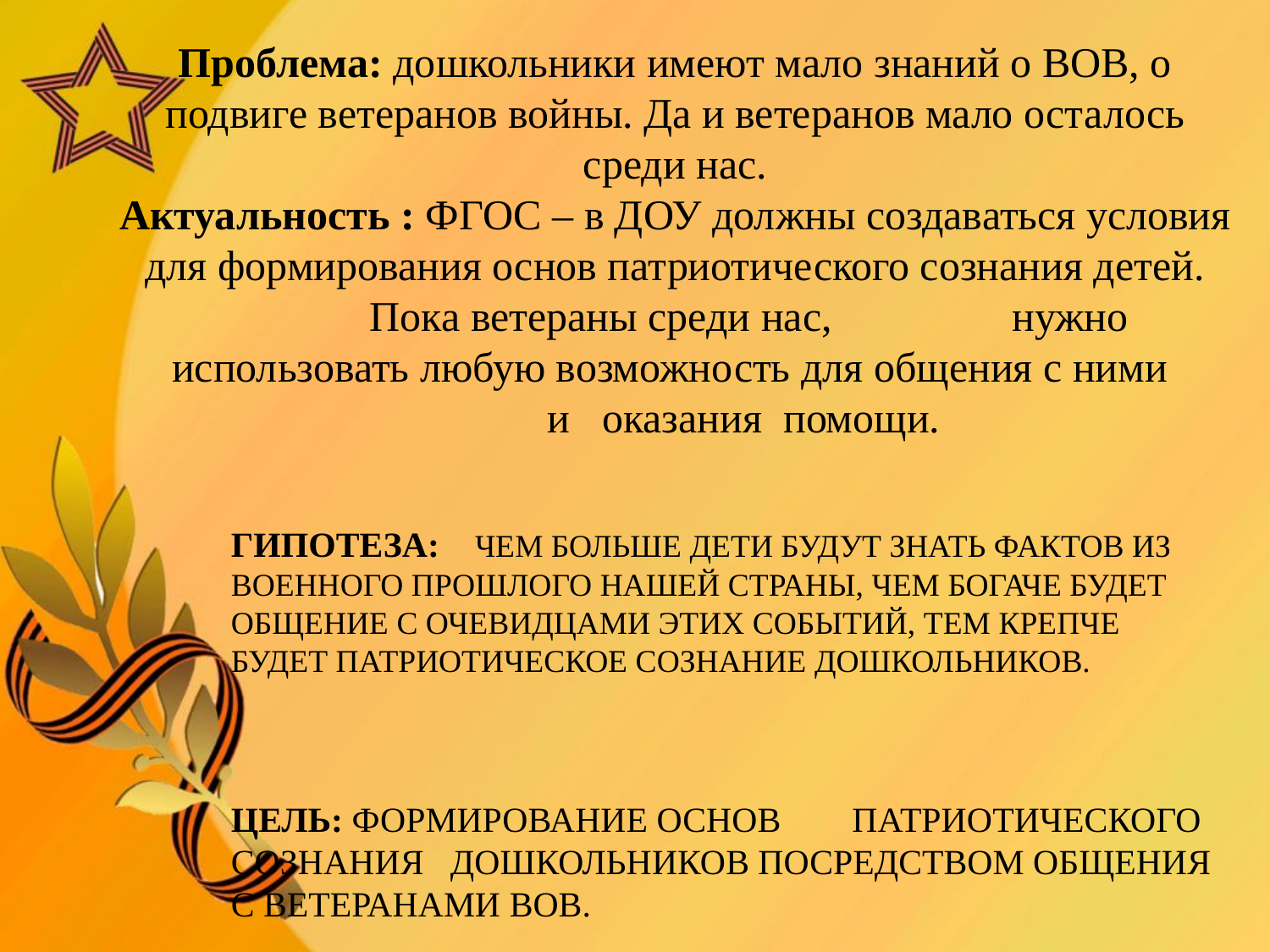

Проблема: дошкольники имеют мало знаний о ВОВ, о подвиге ветеранов войны. Да и ветеранов мало осталось среди нас.
Актуальность : ФГОС – в ДОУ должны создаваться условия для формирования основ патриотического сознания детей.
              Пока ветераны среди нас,                 нужно использовать любую возможность для общения с ними
              и   оказания  помощи.
# Гипотеза:    чем больше дети будут знать фактов из военного прошлого нашей страны, чем богаче будет общение с очевидцами этих событий, тем крепче будет патриотическое сознание дошкольников. Цель: формирование основ        патриотического сознания   дошкольников посредством общения с ветеранами ВОВ.